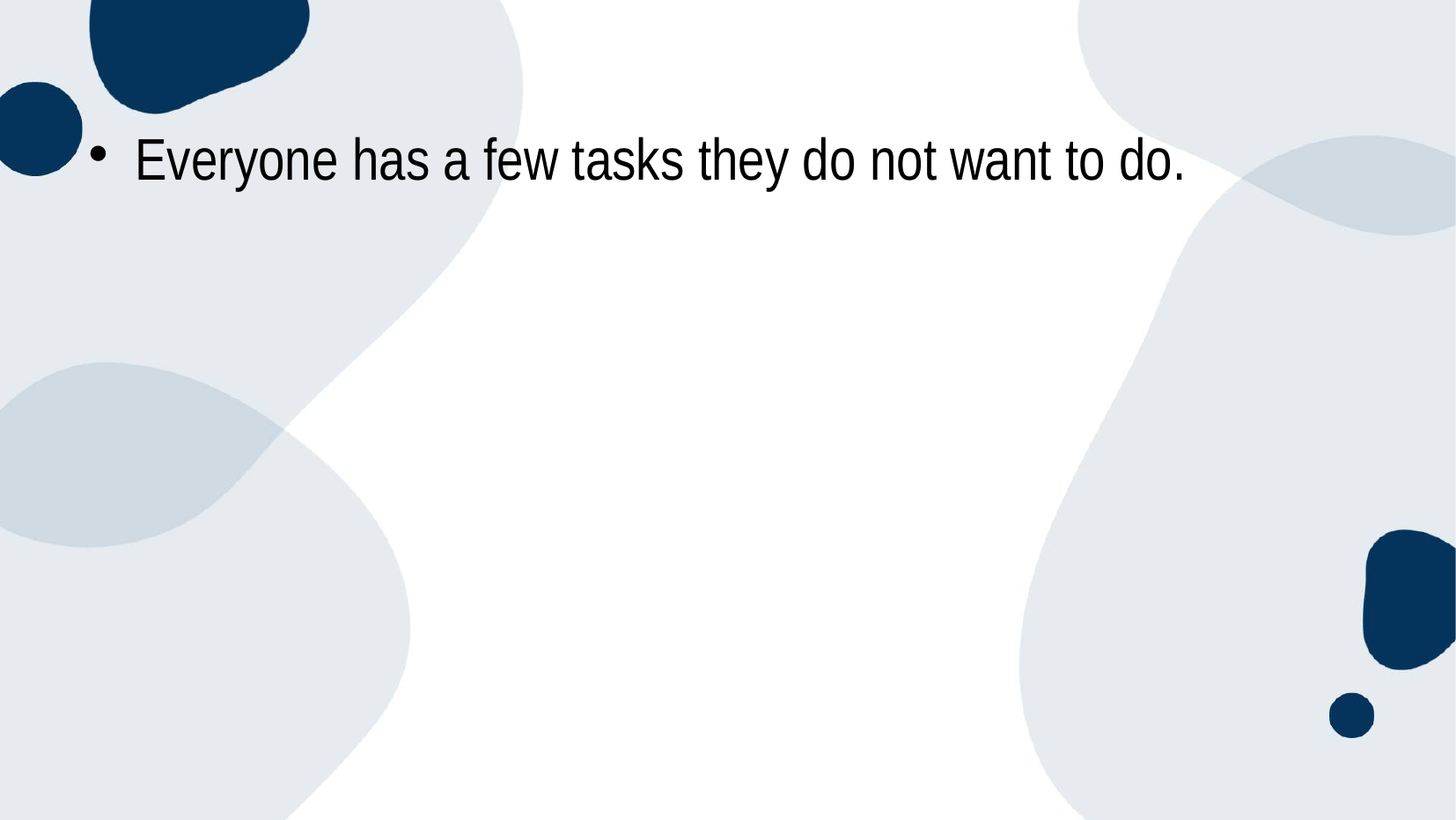

Everyone has a few tasks they do not want to do.